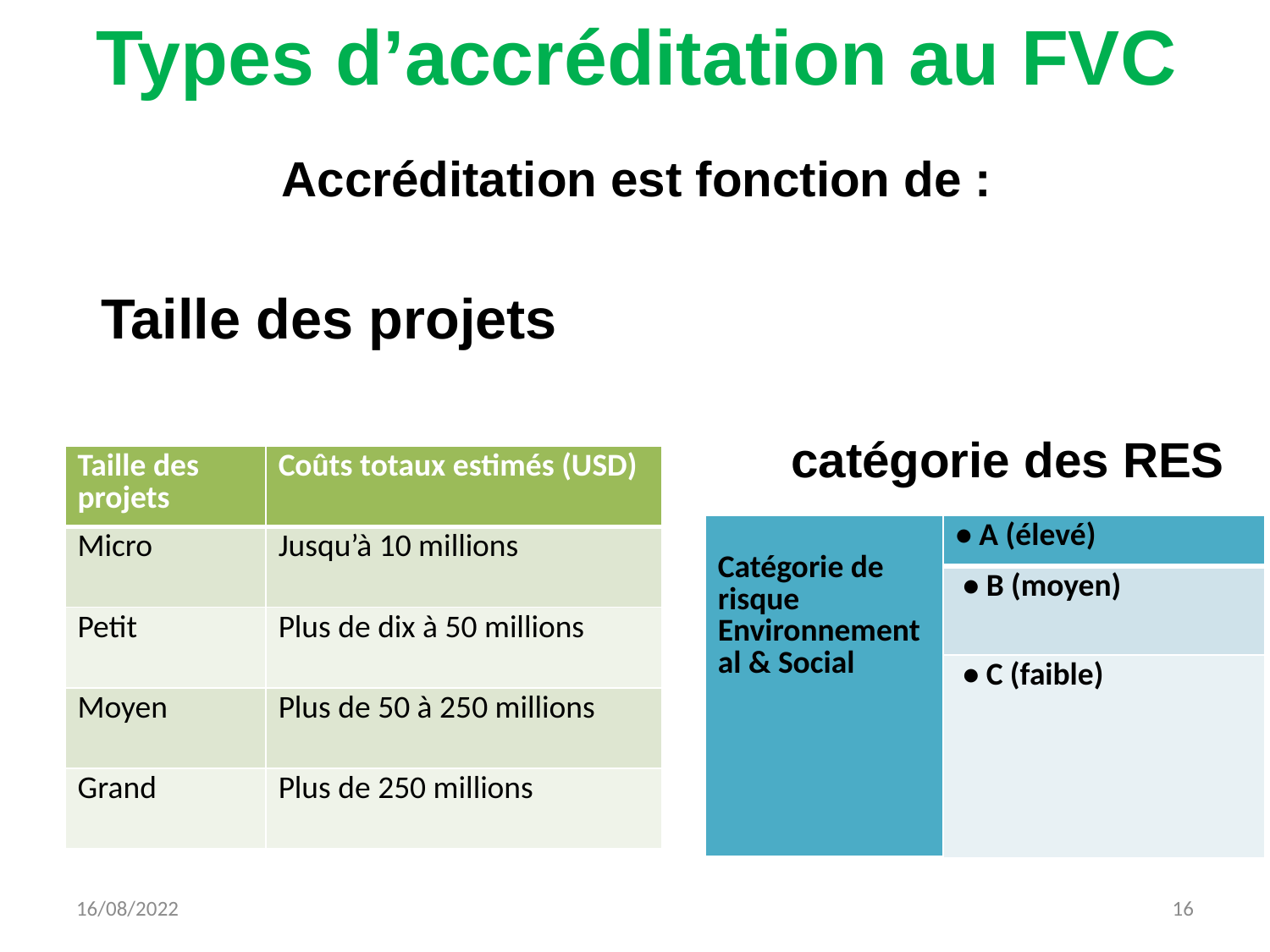

# Types d’accréditation au FVC
Accréditation est fonction de :
Taille des projets

catégorie des RES
| Taille des projets | Coûts totaux estimés (USD) |
| --- | --- |
| Micro | Jusqu’à 10 millions |
| Petit | Plus de dix à 50 millions |
| Moyen | Plus de 50 à 250 millions |
| Grand | Plus de 250 millions |
| Catégorie de risque Environnemental & Social | • A (élevé) |
| --- | --- |
|  | • B (moyen) |
|  | • C (faible) |
16/08/2022

16